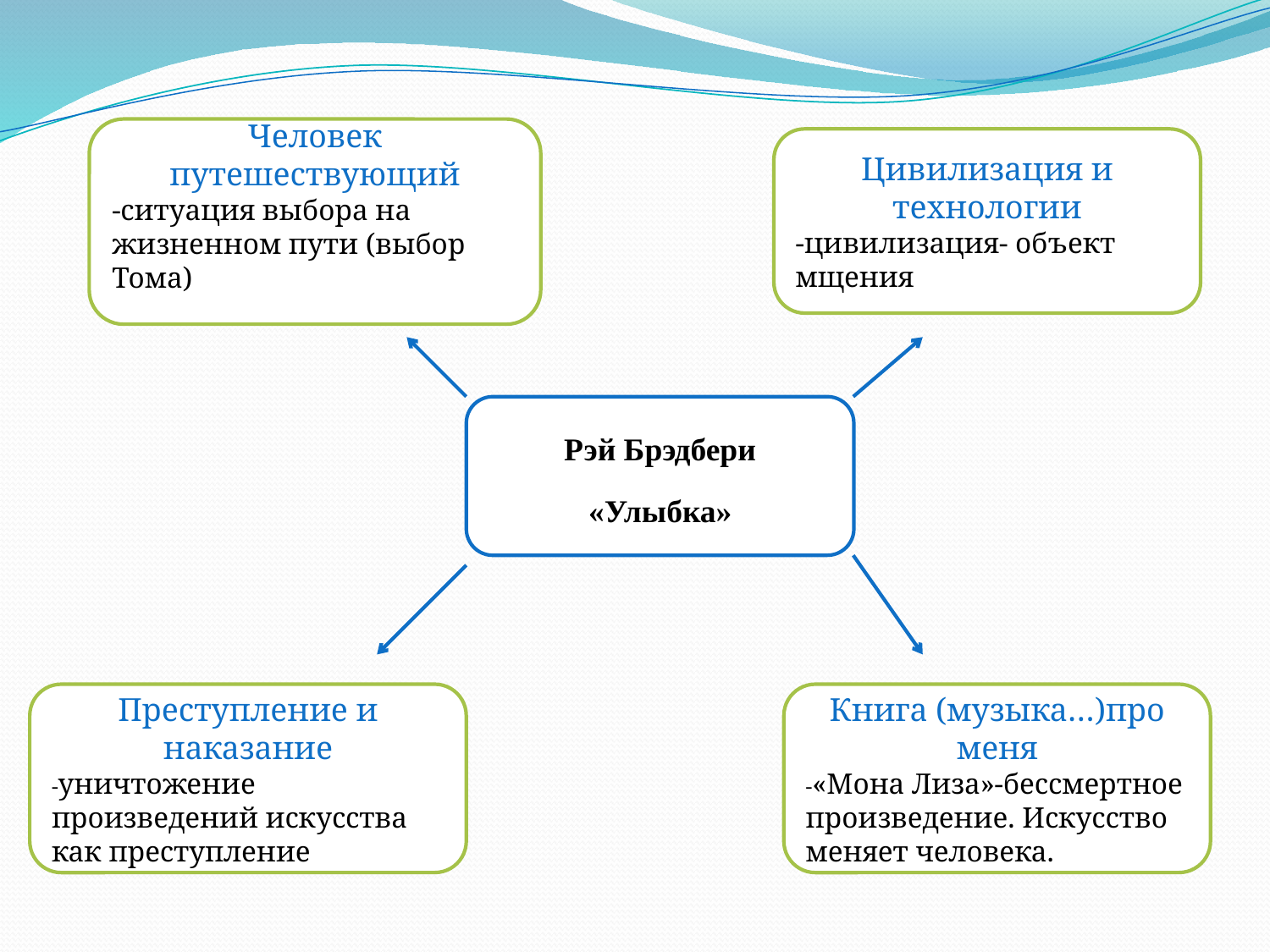

Человек путешествующий
-ситуация выбора на жизненном пути (выбор Тома)

Цивилизация и технологии
-цивилизация- объект мщения
Рэй Брэдбери
«Улыбка»
Преступление и наказание
-уничтожение произведений искусства как преступление
Книга (музыка…)про меня
-«Мона Лиза»-бессмертное произведение. Искусство меняет человека.